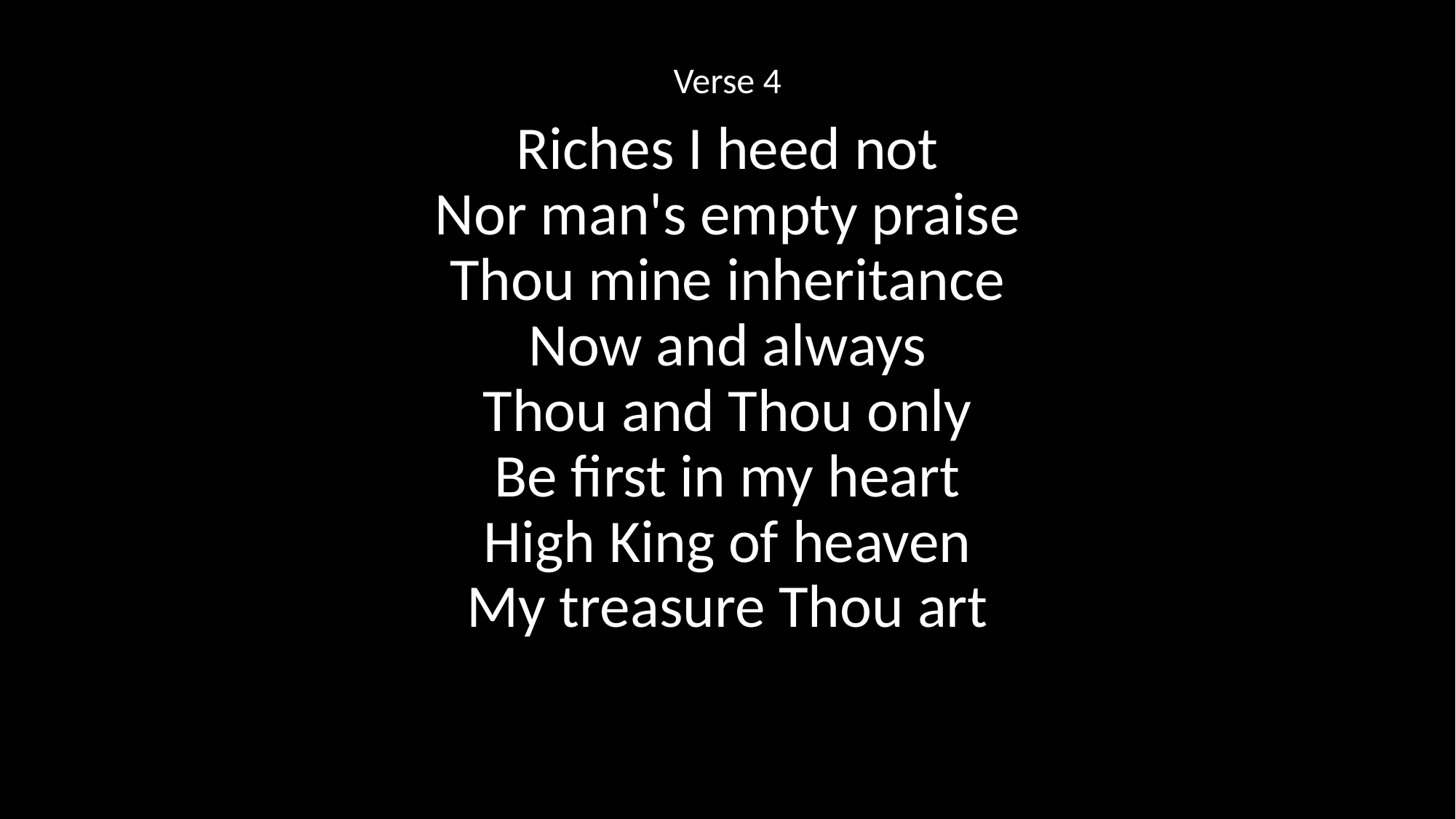

Verse 4
Riches I heed not
Nor man's empty praise
Thou mine inheritance
Now and always
Thou and Thou only
Be first in my heart
High King of heaven
My treasure Thou art